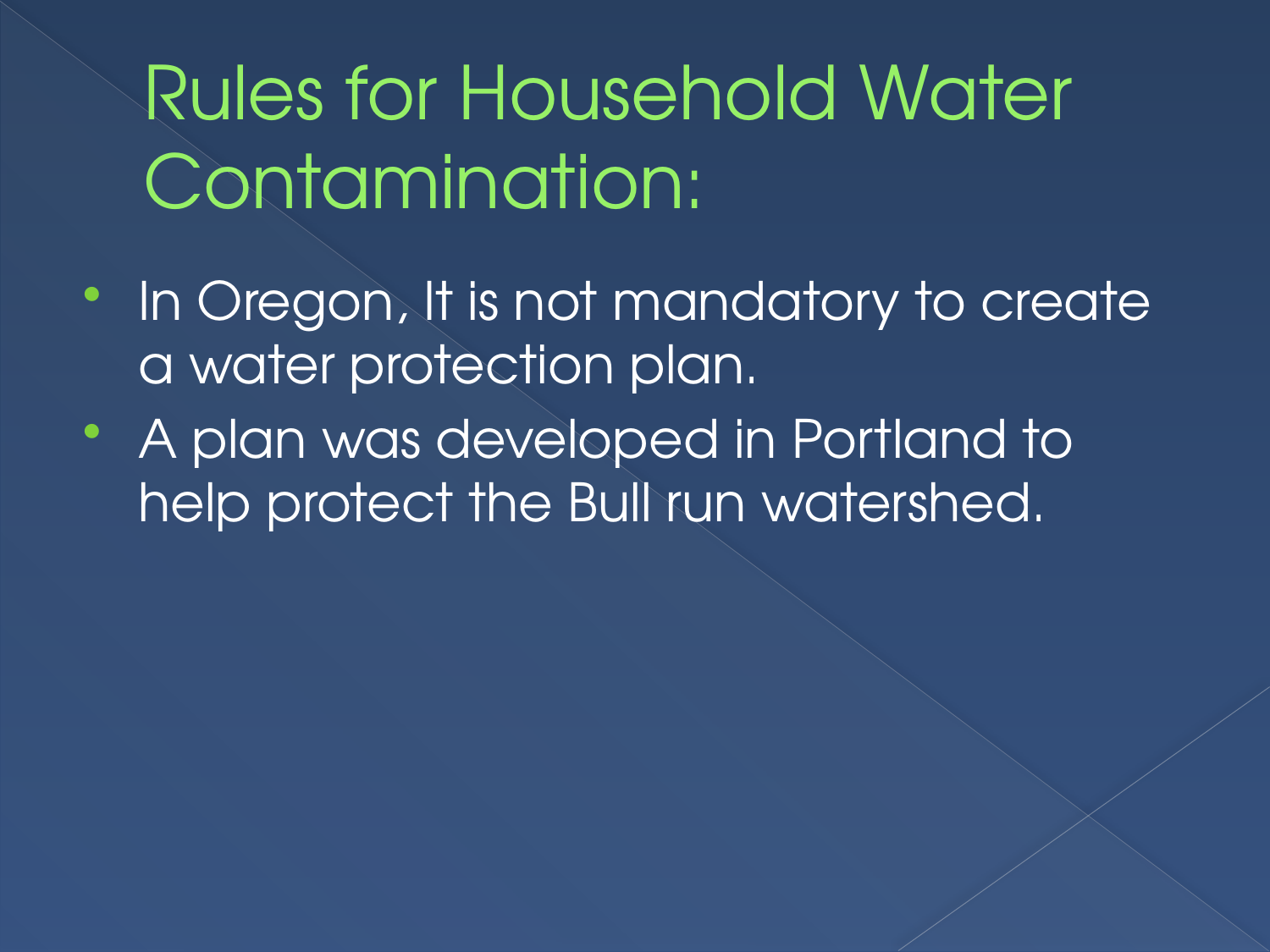

# Rules for Household Water Contamination:
In Oregon, It is not mandatory to create a water protection plan.
A plan was developed in Portland to help protect the Bull run watershed.